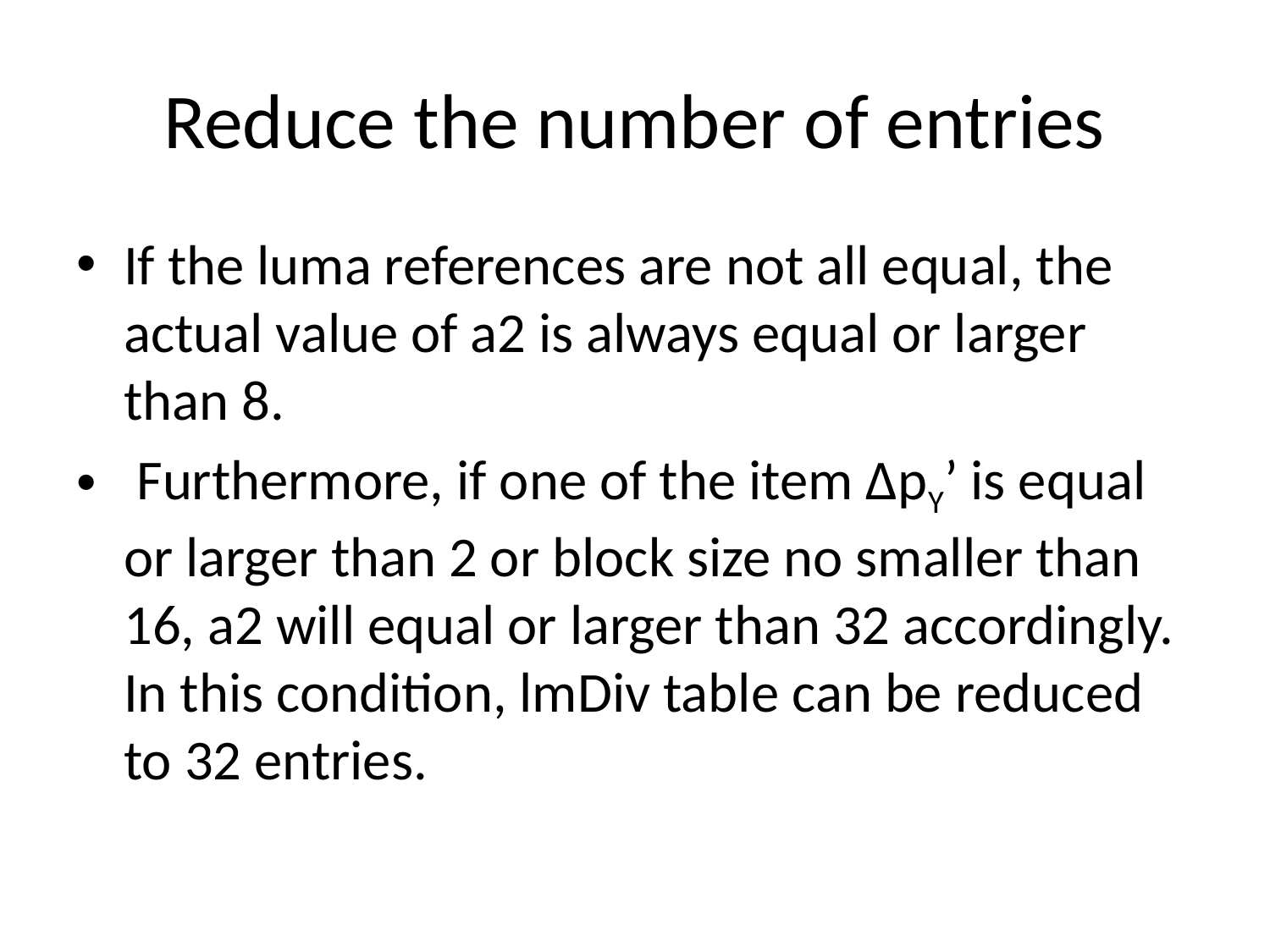

# Reduce the number of entries
If the luma references are not all equal, the actual value of a2 is always equal or larger than 8.
 Furthermore, if one of the item ΔpY’ is equal or larger than 2 or block size no smaller than 16, a2 will equal or larger than 32 accordingly. In this condition, lmDiv table can be reduced to 32 entries.